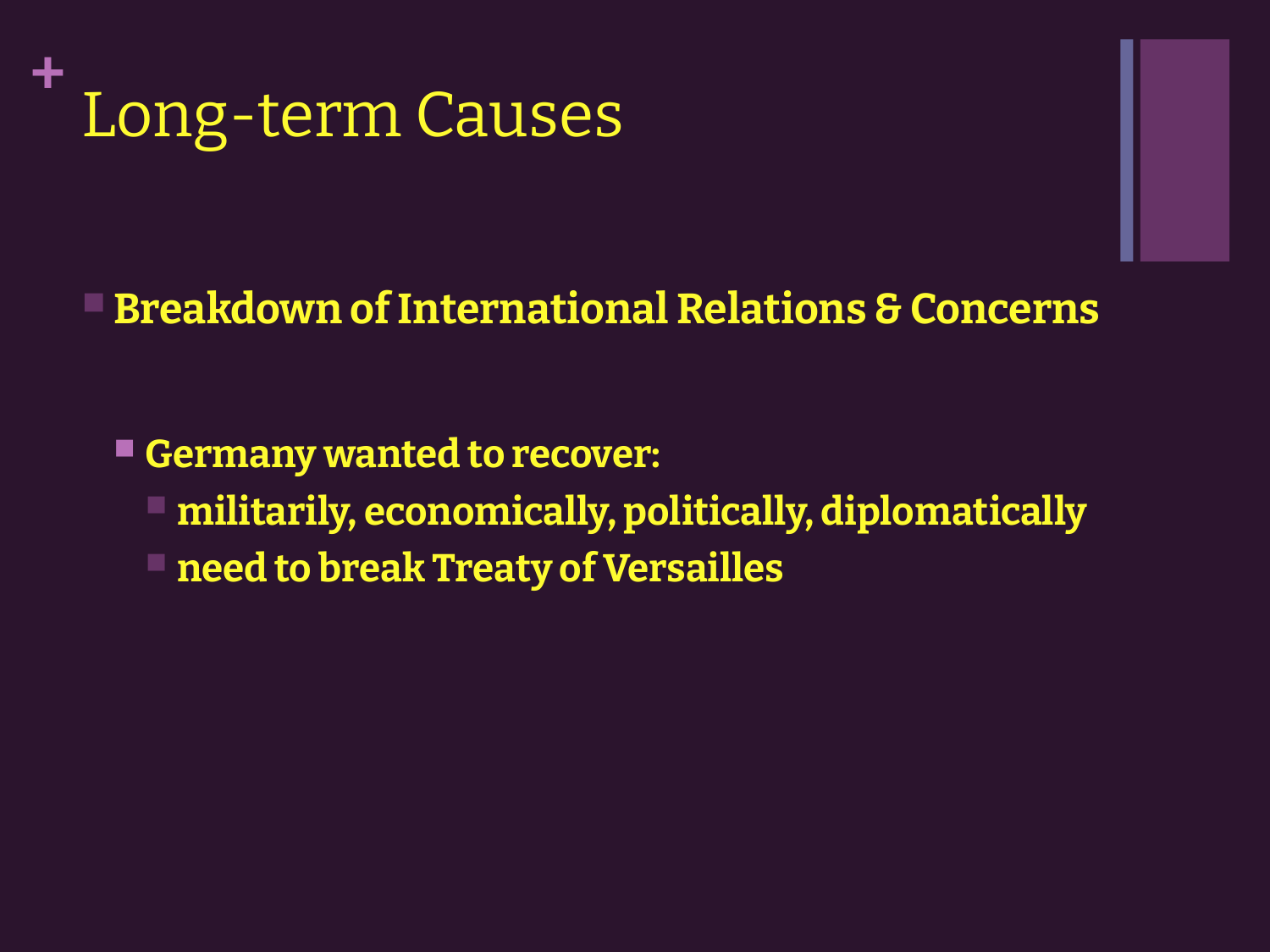

# Long-term Causes
Breakdown of International Relations & Concerns

Germany wanted to recover:
militarily, economically, politically, diplomatically
need to break Treaty of Versailles